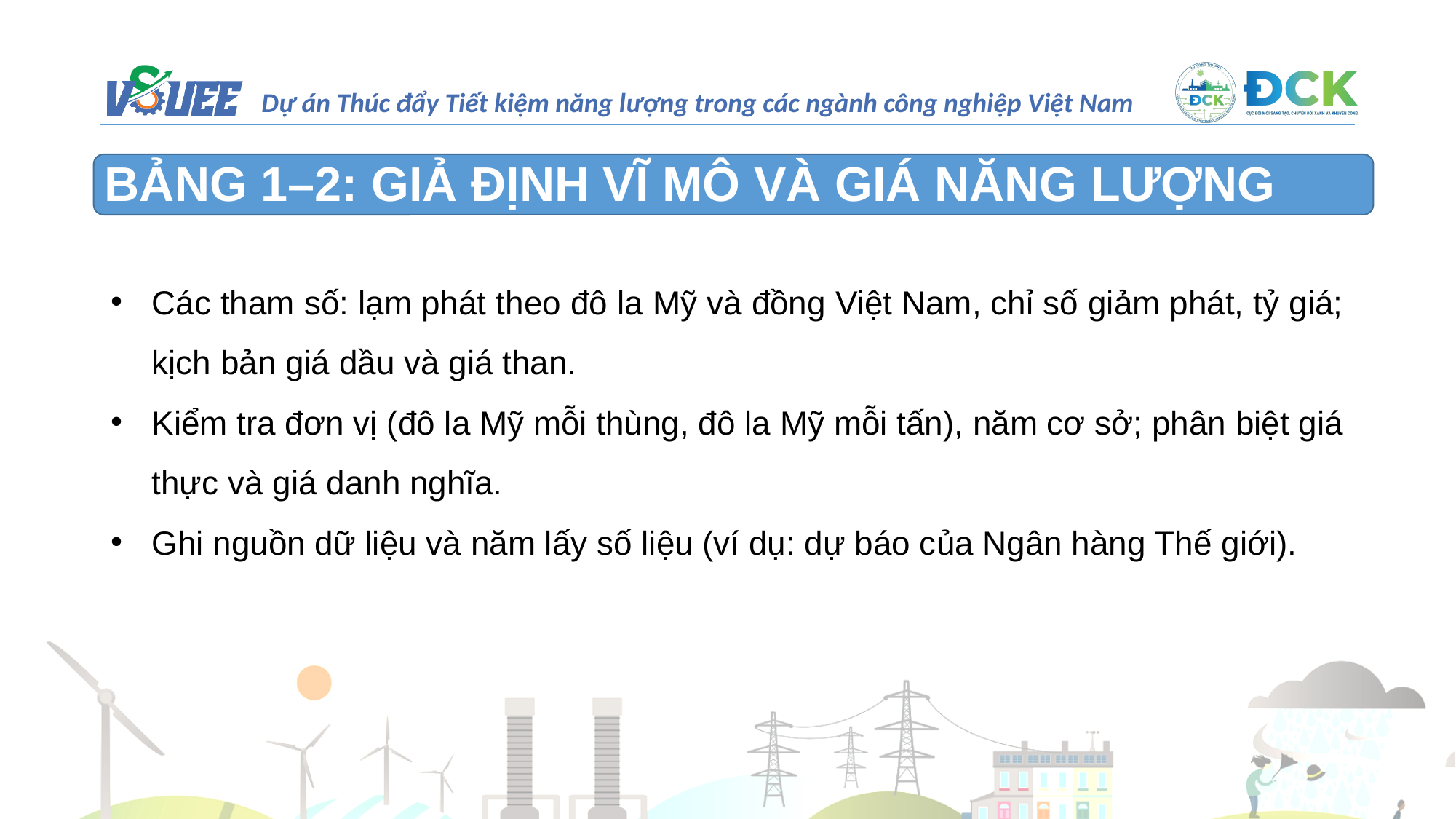

BẢNG 1–2: GIẢ ĐỊNH VĨ MÔ VÀ GIÁ NĂNG LƯỢNG
Các tham số: lạm phát theo đô la Mỹ và đồng Việt Nam, chỉ số giảm phát, tỷ giá; kịch bản giá dầu và giá than.
Kiểm tra đơn vị (đô la Mỹ mỗi thùng, đô la Mỹ mỗi tấn), năm cơ sở; phân biệt giá thực và giá danh nghĩa.
Ghi nguồn dữ liệu và năm lấy số liệu (ví dụ: dự báo của Ngân hàng Thế giới).